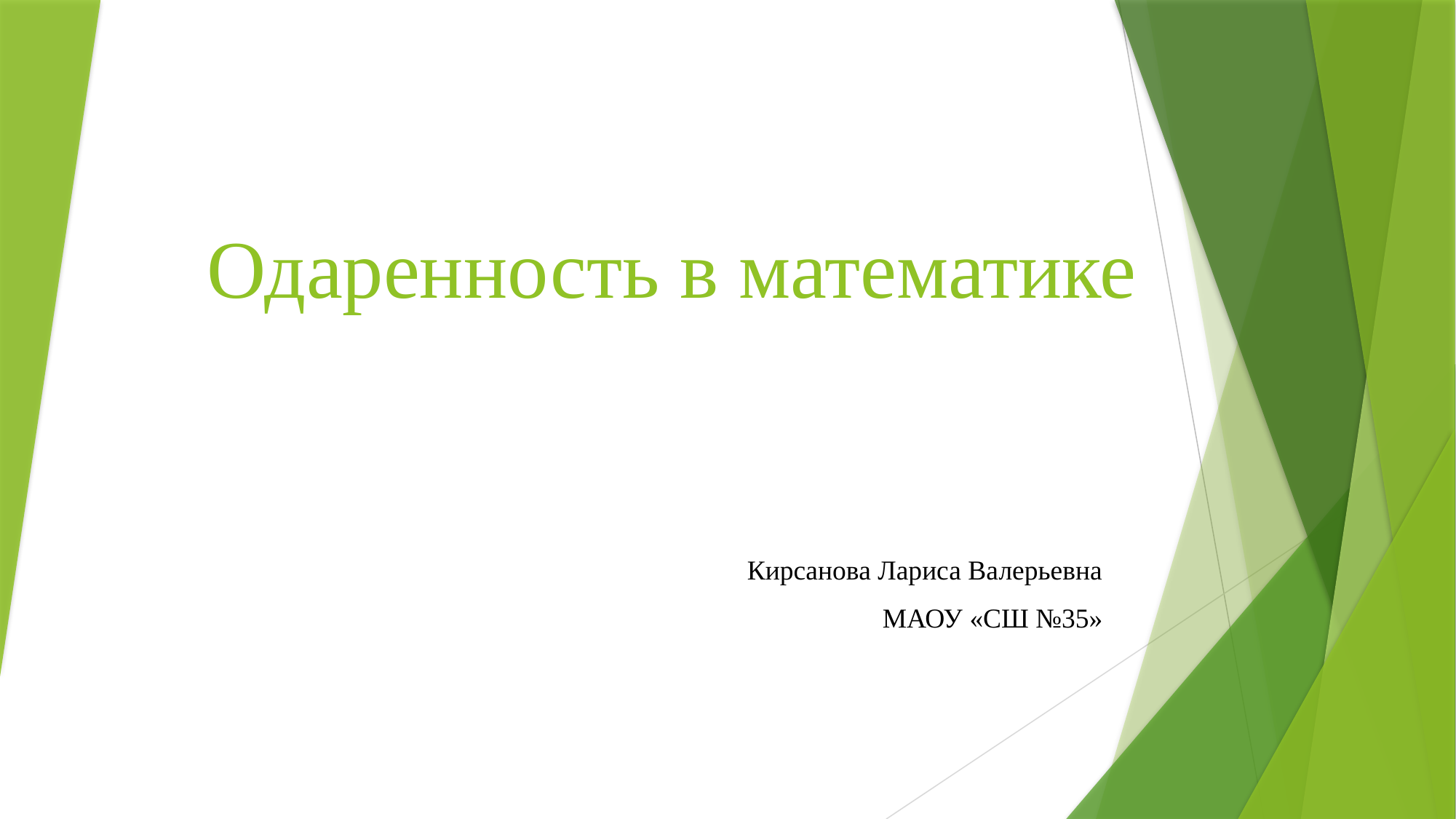

# Одаренность в математике

Кирсанова Лариса Валерьевна
МАОУ «СШ №35»